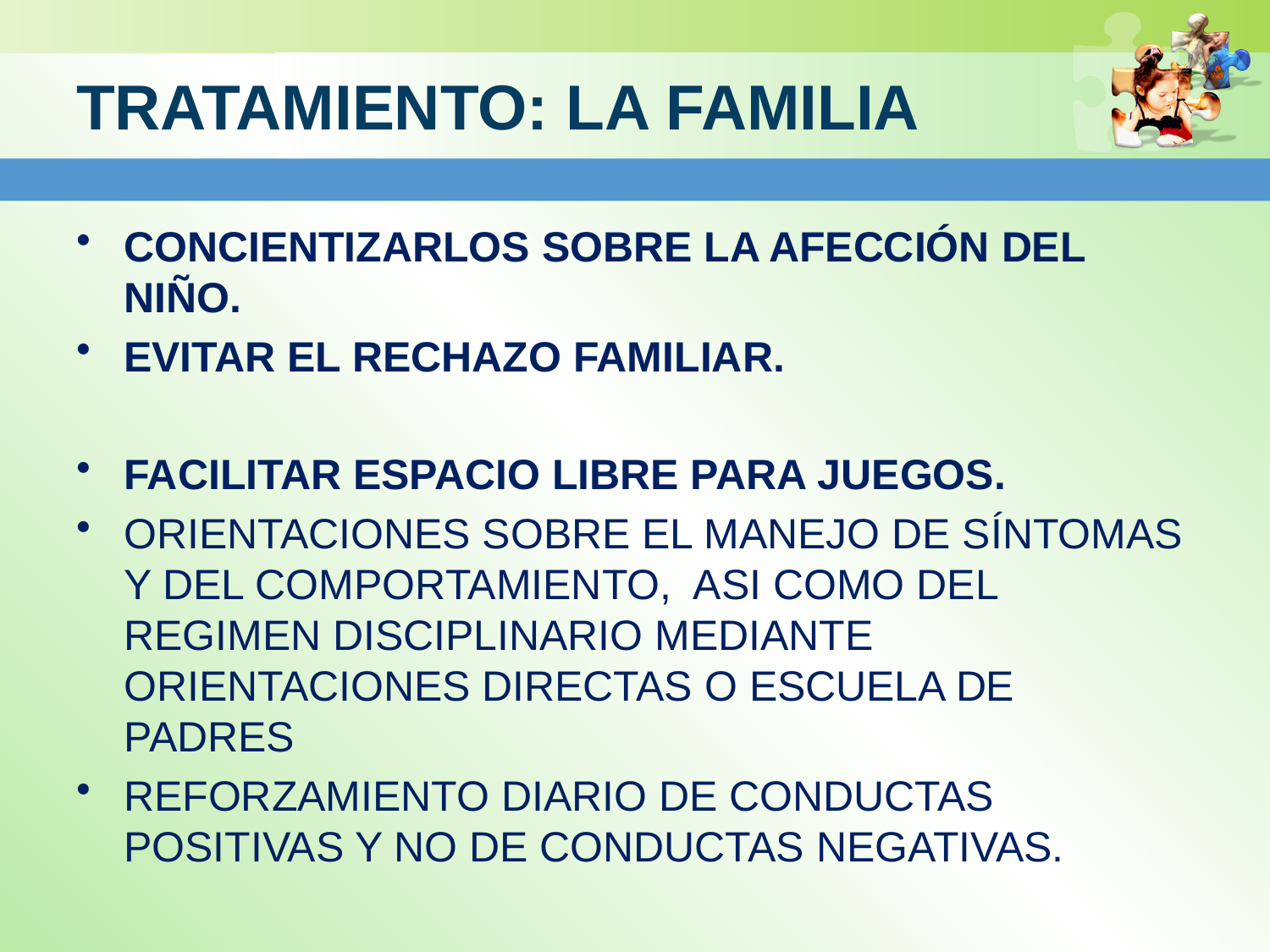

# TRATAMIENTO: LA FAMILIA
CONCIENTIZARLOS SOBRE LA AFECCIÓN DEL NIÑO.
EVITAR EL RECHAZO FAMILIAR.

FACILITAR ESPACIO LIBRE PARA JUEGOS.
ORIENTACIONES SOBRE EL MANEJO DE SÍNTOMAS Y DEL COMPORTAMIENTO,  ASI COMO DEL REGIMEN DISCIPLINARIO MEDIANTE ORIENTACIONES DIRECTAS O ESCUELA DE PADRES
REFORZAMIENTO DIARIO DE CONDUCTAS POSITIVAS Y NO DE CONDUCTAS NEGATIVAS.